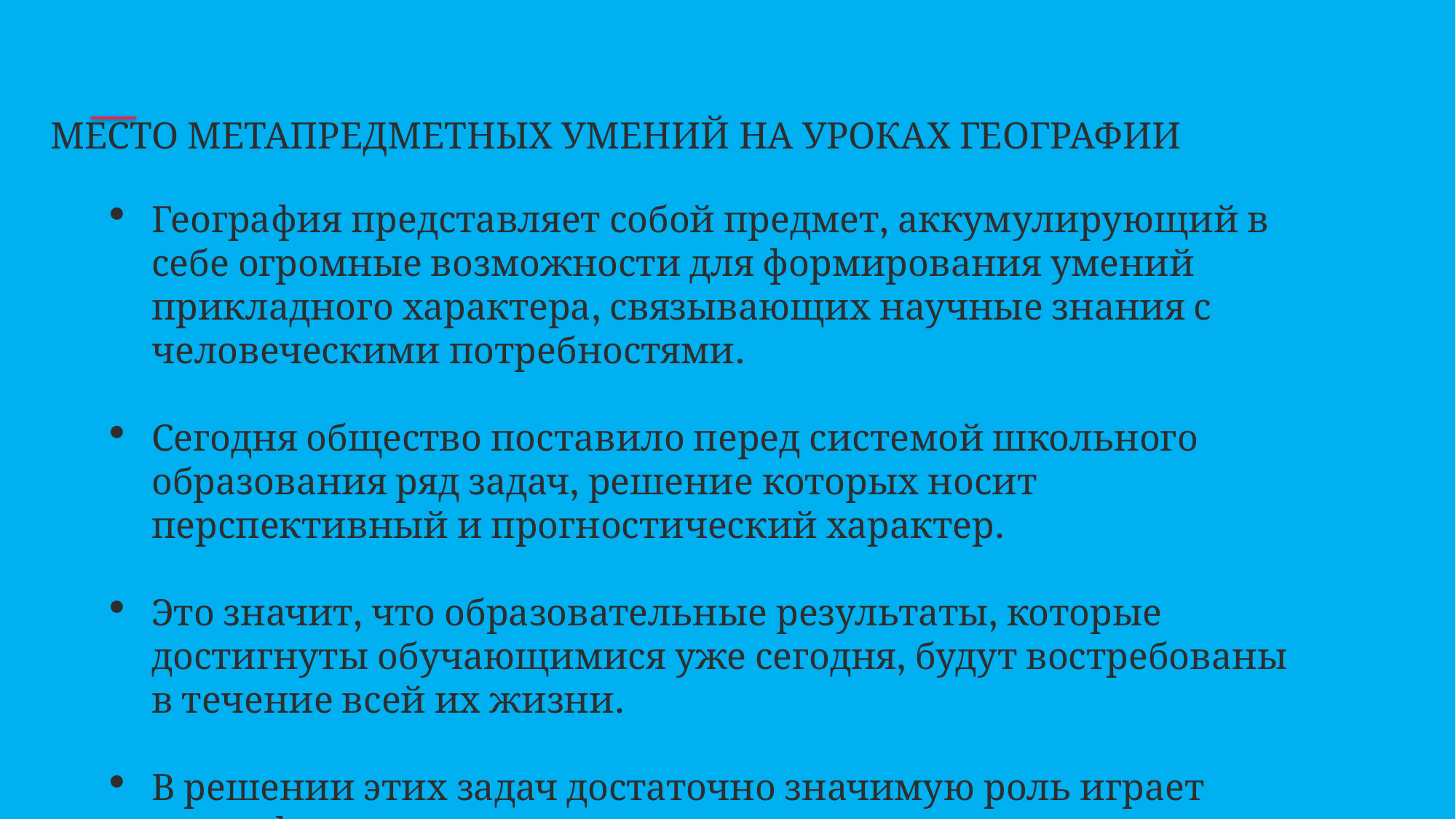

# МЕСТО МЕТАПРЕДМЕТНЫХ УМЕНИЙ НА УРОКАХ ГЕОГРАФИИ
География представляет собой предмет, аккумулирующий в себе огромные возможности для формирования умений прикладного характера, связывающих научные знания с человеческими потребностями.

Сегодня общество поставило перед системой школьного образования ряд задач, решение которых носит перспективный и прогностический характер.

Это значит, что образовательные результаты, которые достигнуты обучающимися уже сегодня, будут востребованы в течение всей их жизни.

В решении этих задач достаточно значимую роль играет география.